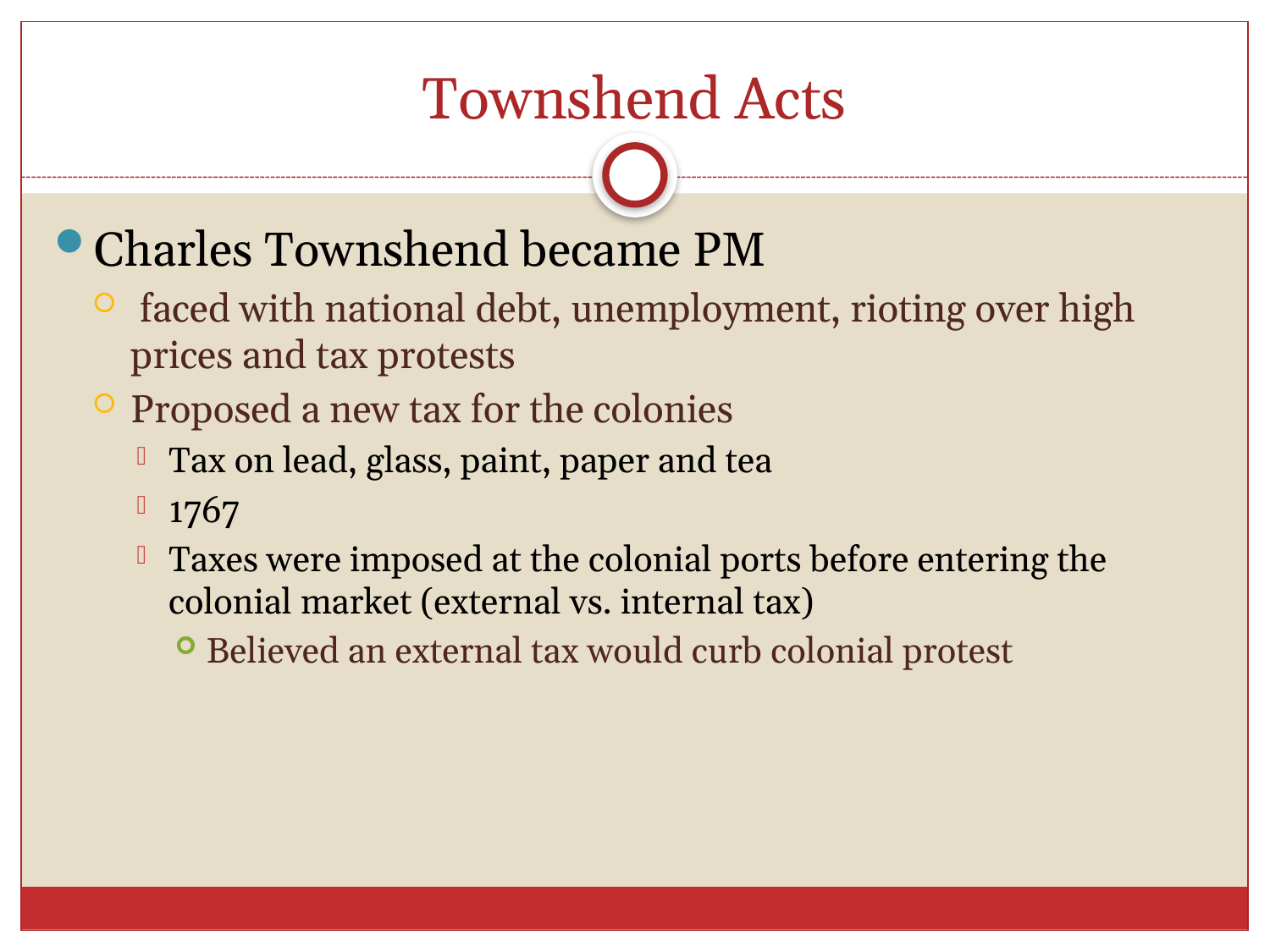

# Townshend Acts
Charles Townshend became PM
 faced with national debt, unemployment, rioting over high prices and tax protests
Proposed a new tax for the colonies
Tax on lead, glass, paint, paper and tea
1767
Taxes were imposed at the colonial ports before entering the colonial market (external vs. internal tax)
Believed an external tax would curb colonial protest